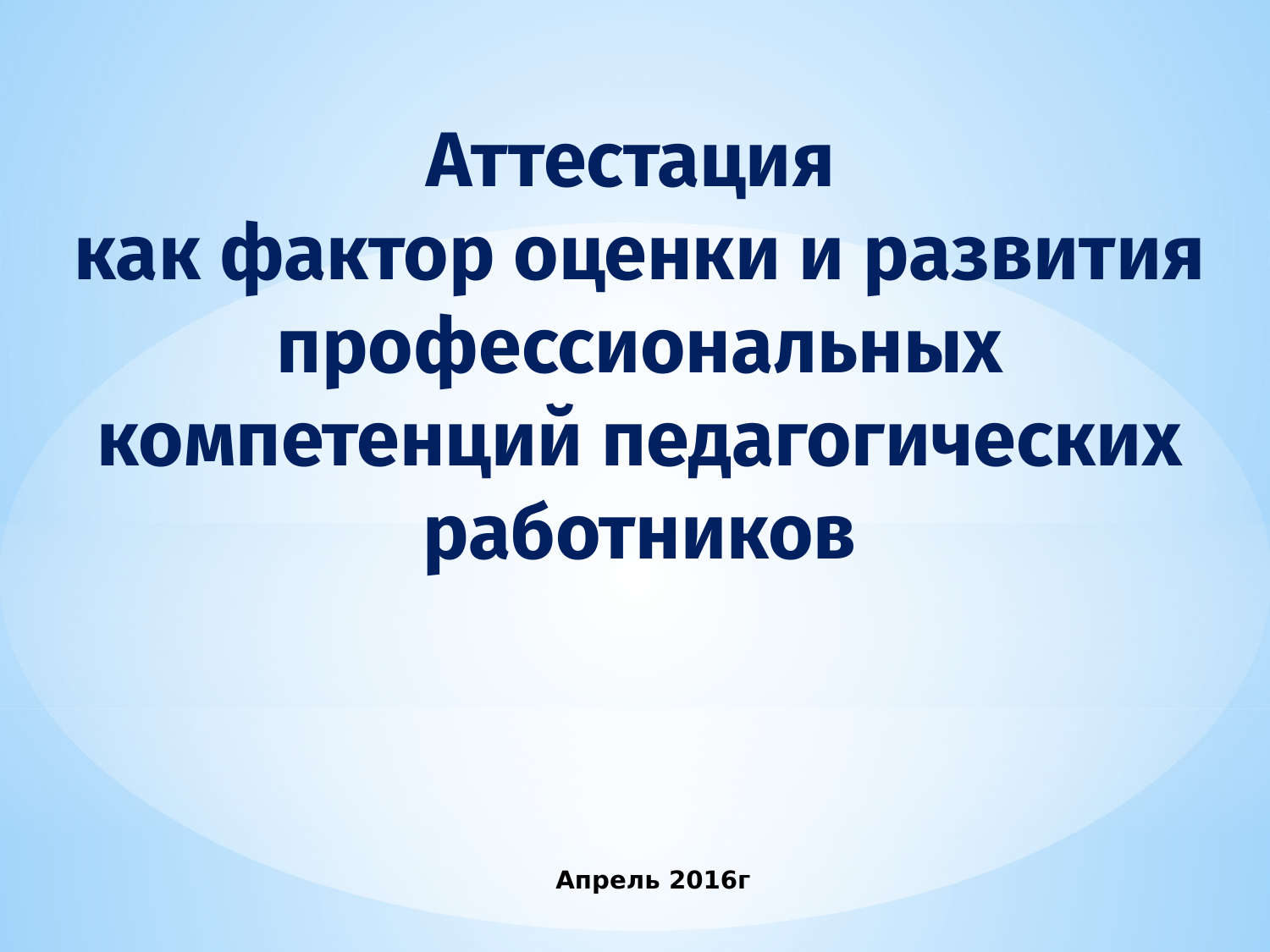

Аттестация
как фактор оценки и развития профессиональных компетенций педагогических работников

Апрель 2016г